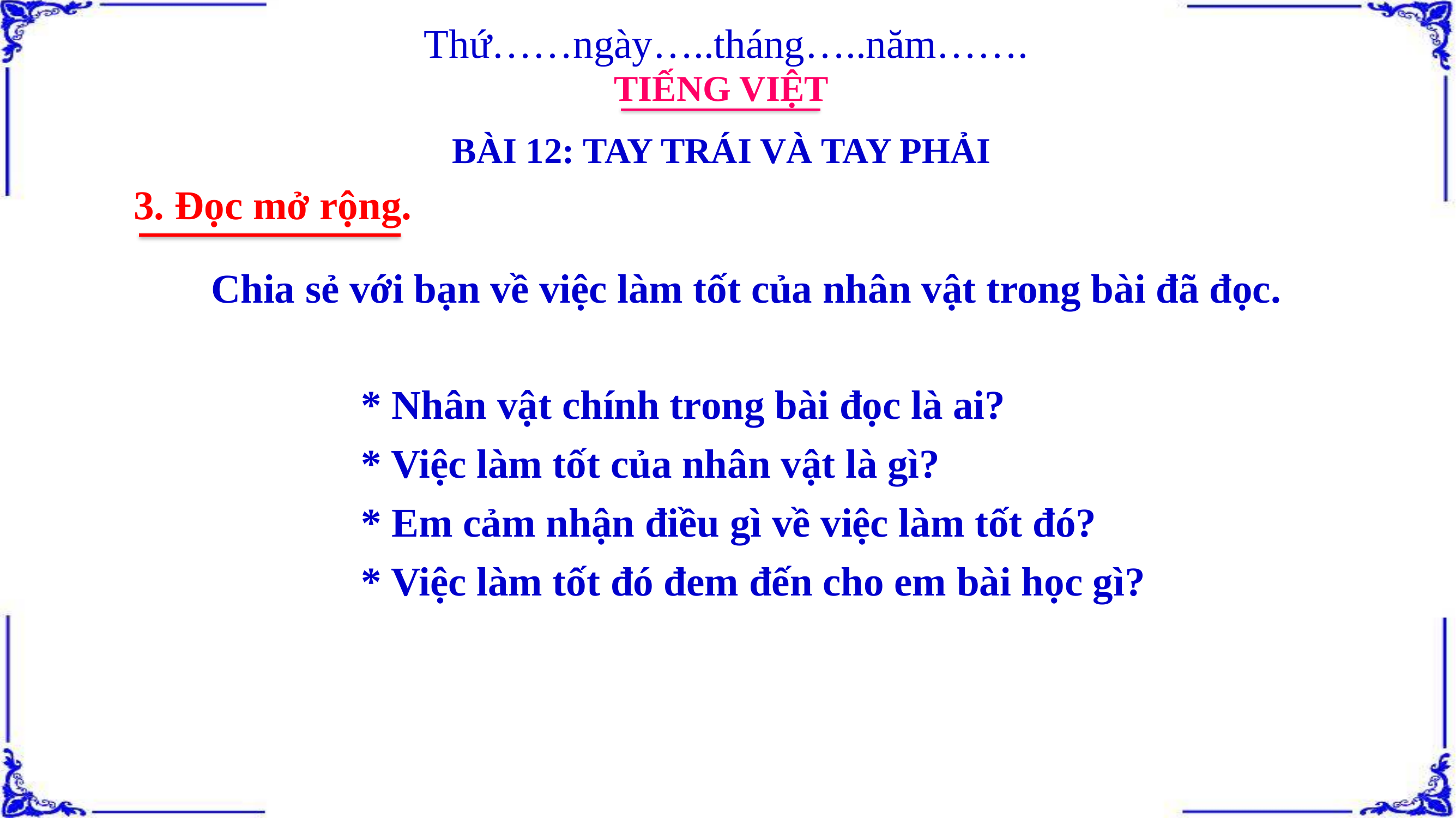

Thứ……ngày…..tháng…..năm…….
TIẾNG VIỆT
BÀI 12: TAY TRÁI VÀ TAY PHẢI
3. Đọc mở rộng.
Chia sẻ với bạn về việc làm tốt của nhân vật trong bài đã đọc.
* Nhân vật chính trong bài đọc là ai?
* Việc làm tốt của nhân vật là gì?
* Em cảm nhận điều gì về việc làm tốt đó?
* Việc làm tốt đó đem đến cho em bài học gì?